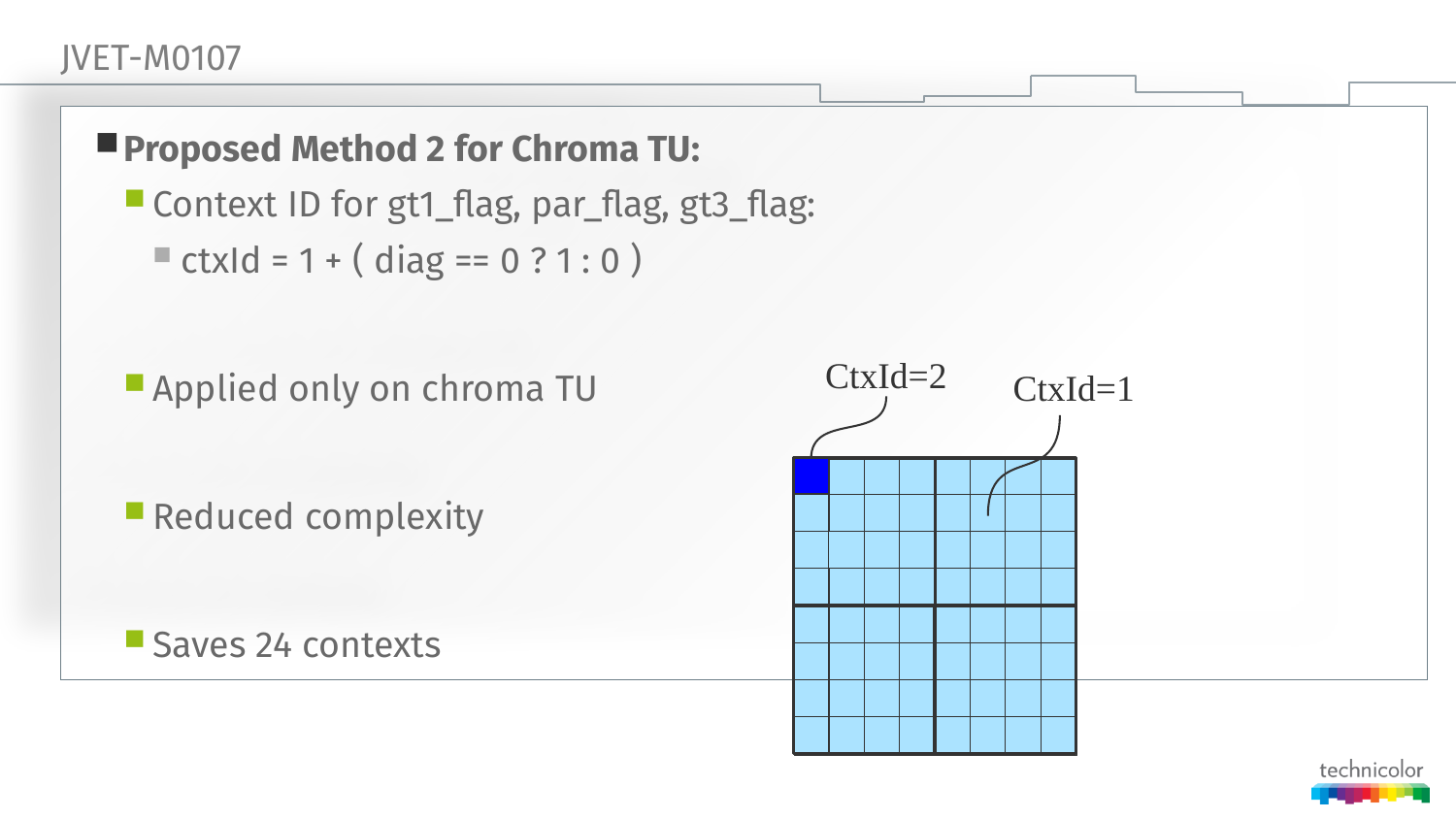

# JVET-M0107
Proposed Method 2 for Chroma TU:
Context ID for gt1_flag, par_flag, gt3_flag:
ctxId = 1 + ( diag == 0 ? 1 : 0 )

Applied only on chroma TU

Reduced complexity

Saves 24 contexts

CtxId=2
CtxId=1